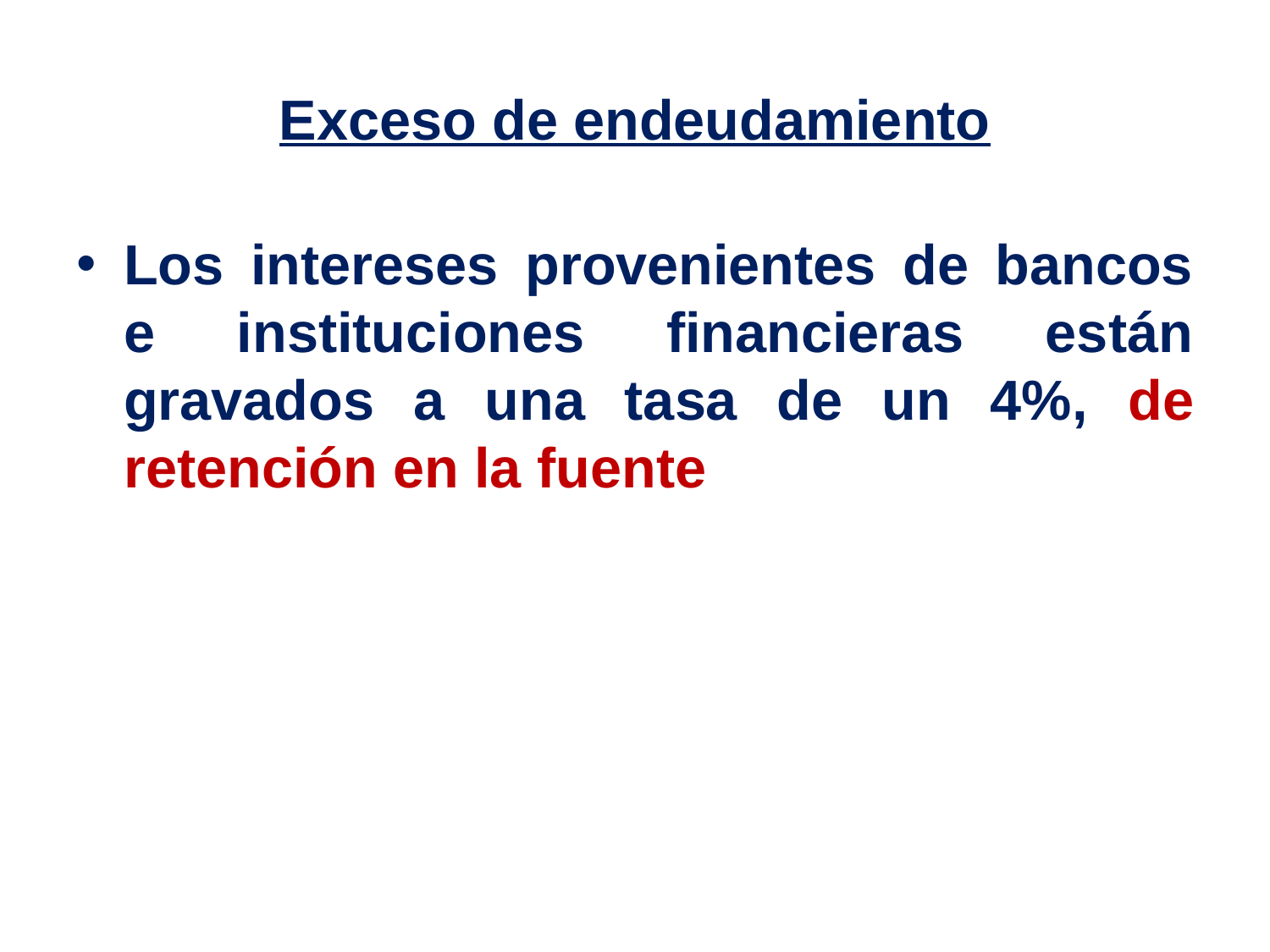

# Exceso de endeudamiento
Los intereses provenientes de bancos e instituciones financieras están gravados a una tasa de un 4%, de retención en la fuente